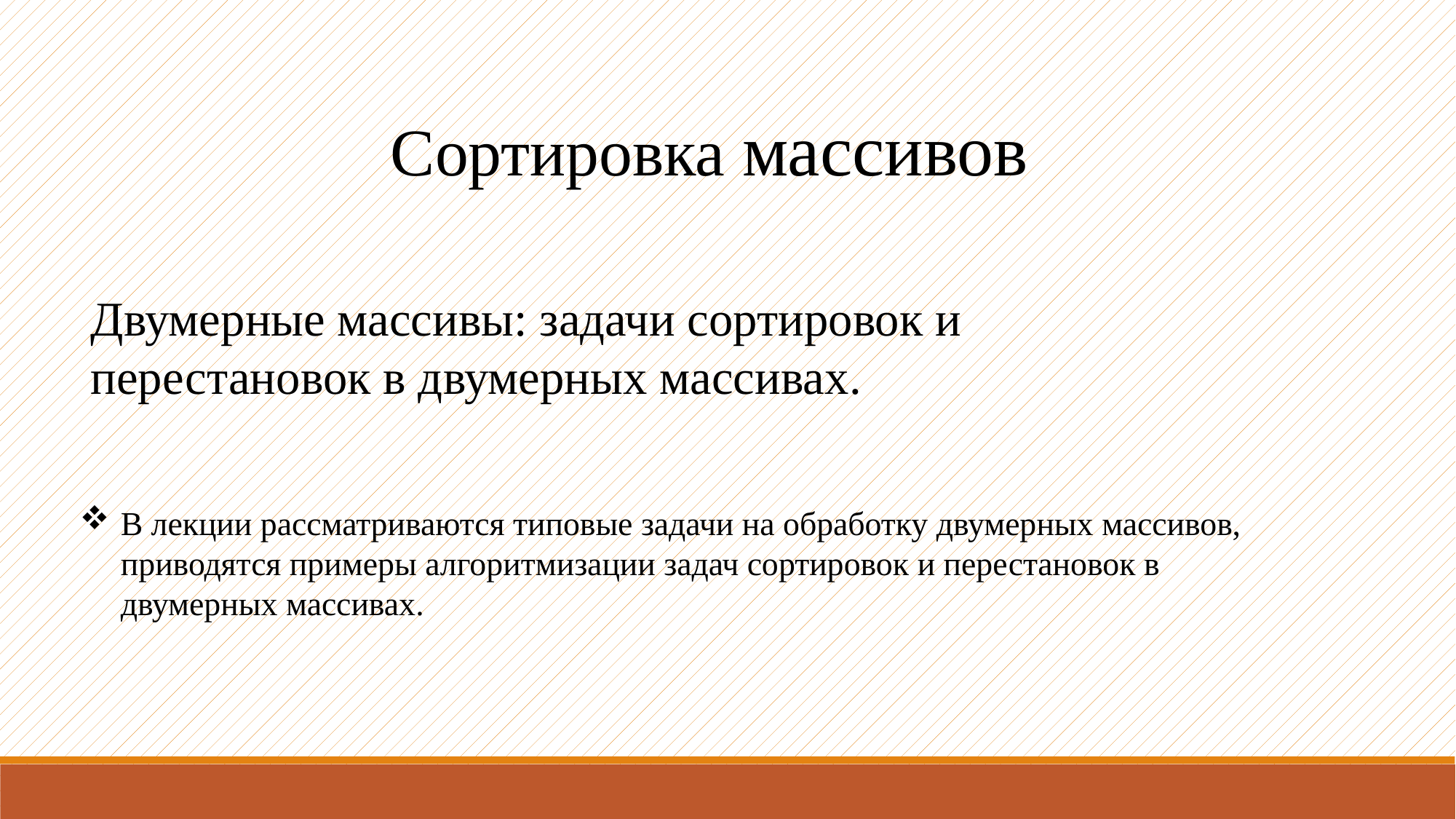

Сортировка массивов
Двумерные массивы: задачи сортировок и
перестановок в двумерных массивах.
В лекции рассматриваются типовые задачи на обработку двумерных массивов, приводятся примеры алгоритмизации задач сортировок и перестановок в двумерных массивах.